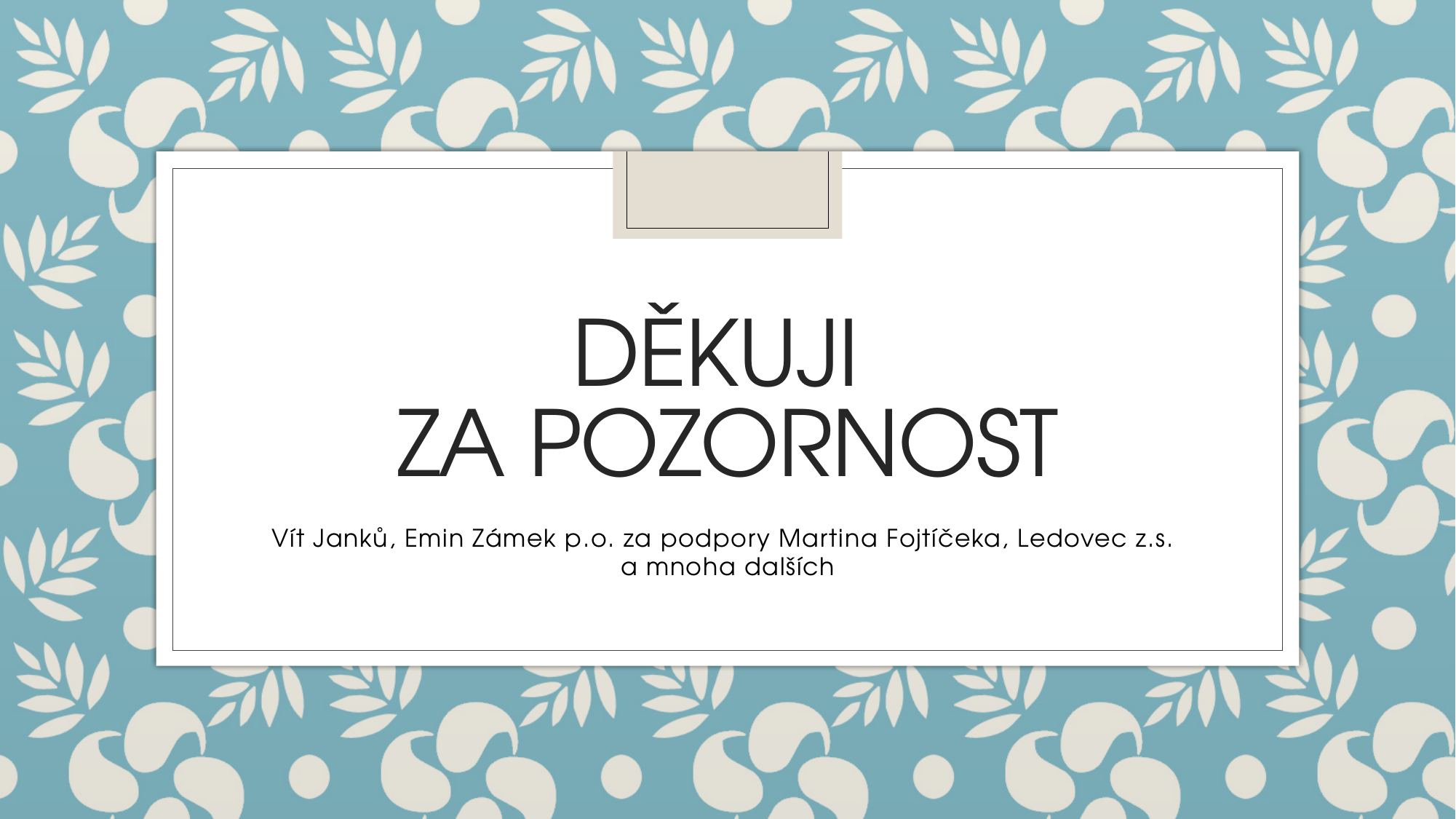

# Děkuji za pozornost
Vít Janků, Emin Zámek p.o. za podpory Martina Fojtíčeka, Ledovec z.s.
a mnoha dalších